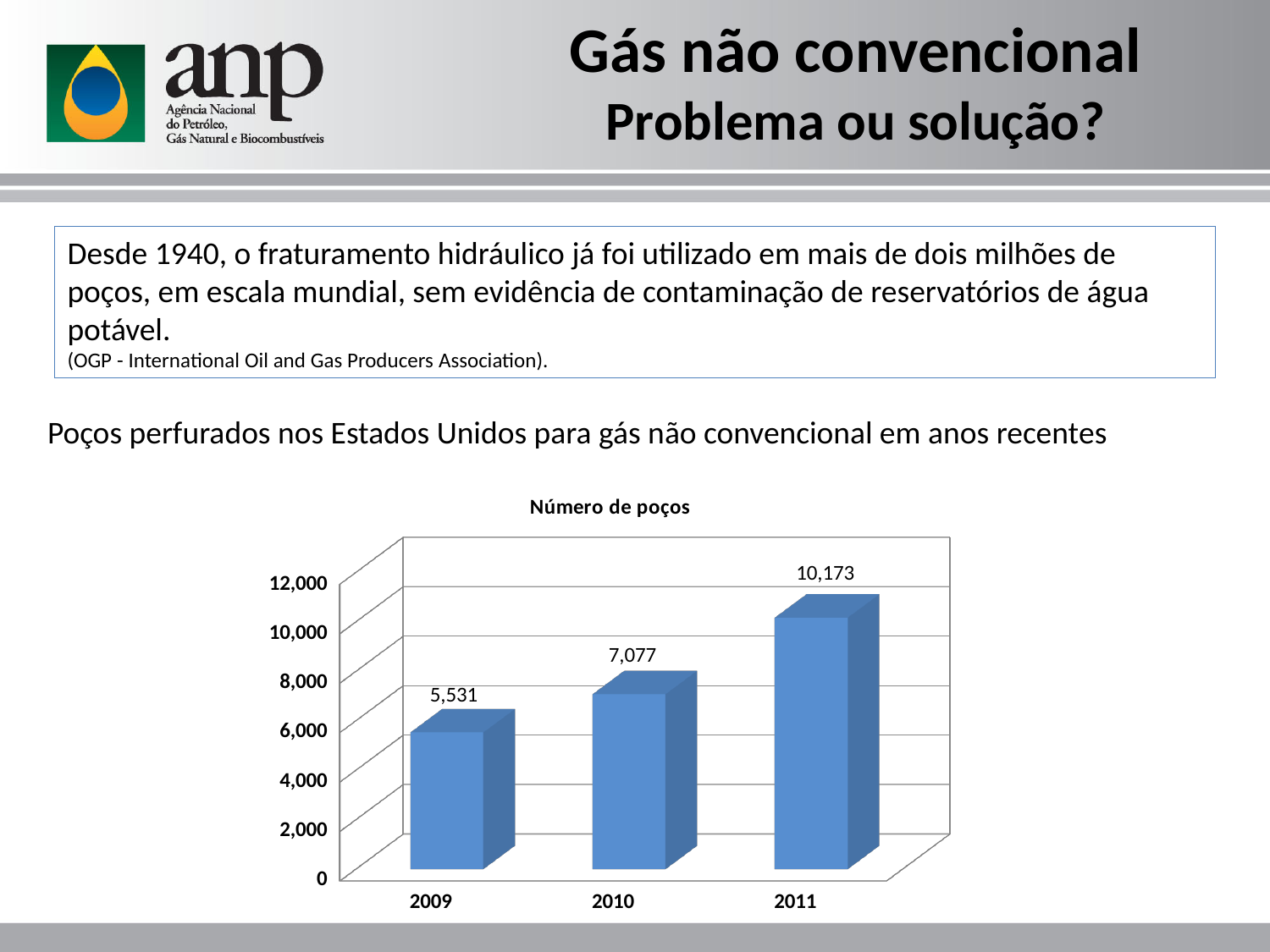

# Gás não convencional Problema ou solução?
Desde 1940, o fraturamento hidráulico já foi utilizado em mais de dois milhões de poços, em escala mundial, sem evidência de contaminação de reservatórios de água potável.
(OGP - International Oil and Gas Producers Association).
Poços perfurados nos Estados Unidos para gás não convencional em anos recentes

[unsupported chart]